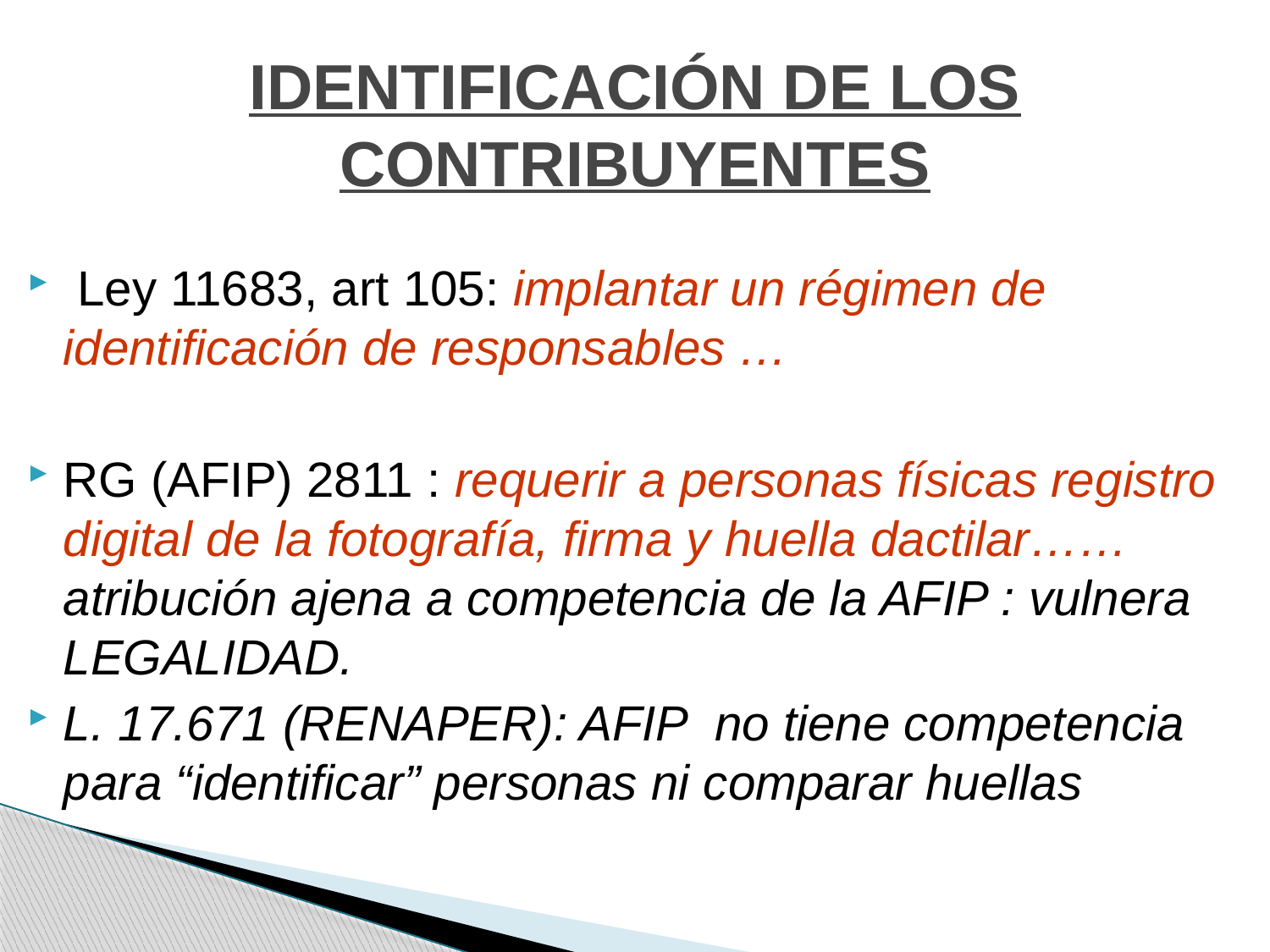

# IDENTIFICACIÓN DE LOS CONTRIBUYENTES

 Ley 11683, art 105: implantar un régimen de identificación de responsables …

RG (AFIP) 2811 : requerir a personas físicas registro digital de la fotografía, firma y huella dactilar……  atribución ajena a competencia de la AFIP : vulnera LEGALIDAD.
L. 17.671 (RENAPER): AFIP  no tiene competencia para “identificar” personas ni comparar huellas